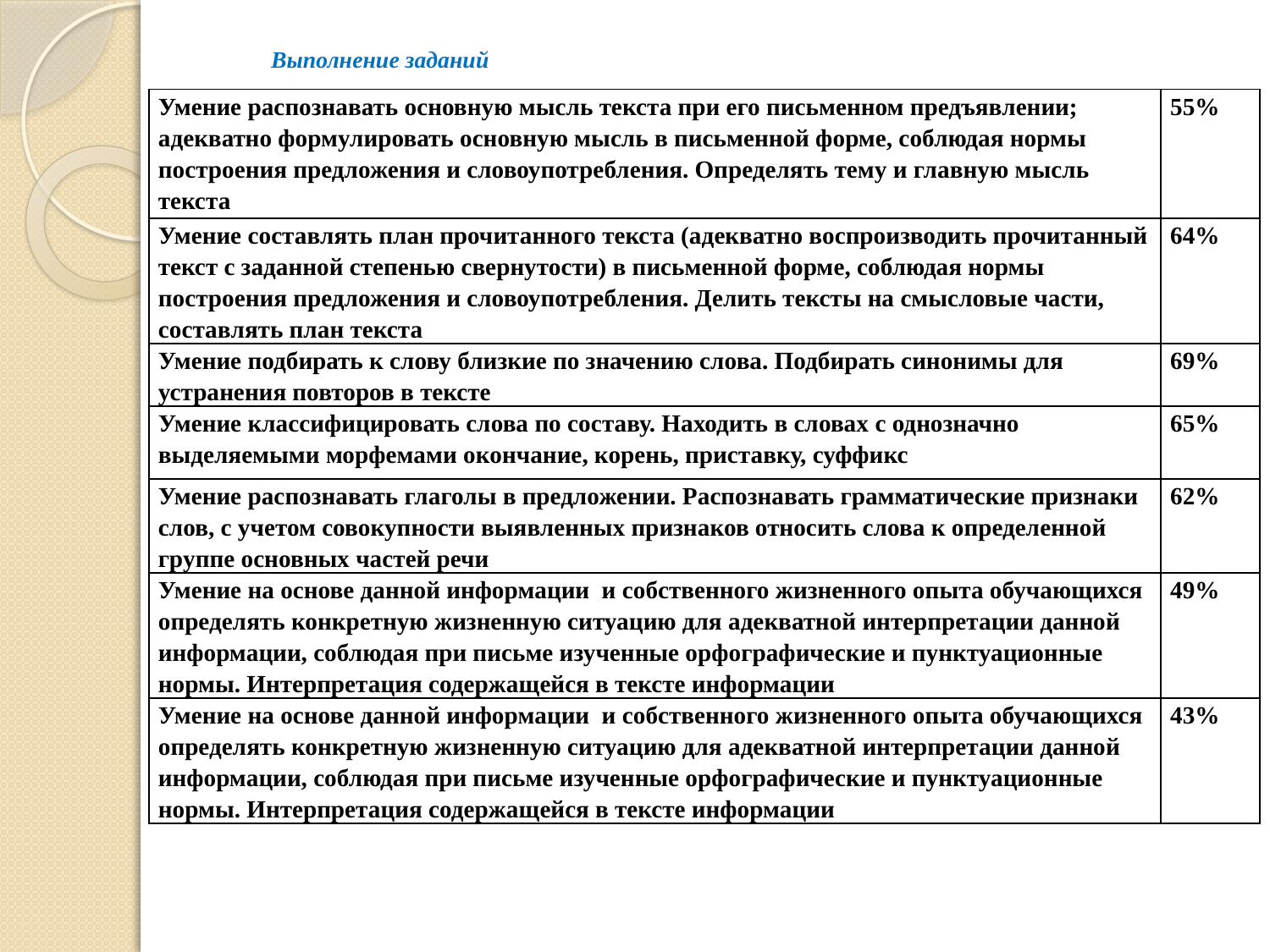

# Выполнение заданий
| Умение распознавать основную мысль текста при его письменном предъявлении; адекватно формулировать основную мысль в письменной форме, соблюдая нормы построения предложения и словоупотребления. Определять тему и главную мысль текста | 55% |
| --- | --- |
| Умение составлять план прочитанного текста (адекватно воспроизводить прочитанный текст с заданной степенью свернутости) в письменной форме, соблюдая нормы построения предложения и словоупотребления. Делить тексты на смысловые части, составлять план текста | 64% |
| Умение подбирать к слову близкие по значению слова. Подбирать синонимы для устранения повторов в тексте | 69% |
| Умение классифицировать слова по составу. Находить в словах с однозначно выделяемыми морфемами окончание, корень, приставку, суффикс | 65% |
| Умение распознавать глаголы в предложении. Распознавать грамматические признаки слов, с учетом совокупности выявленных признаков относить слова к определенной группе основных частей речи | 62% |
| Умение на основе данной информации и собственного жизненного опыта обучающихся определять конкретную жизненную ситуацию для адекватной интерпретации данной информации, соблюдая при письме изученные орфографические и пунктуационные нормы. Интерпретация содержащейся в тексте информации | 49% |
| Умение на основе данной информации и собственного жизненного опыта обучающихся определять конкретную жизненную ситуацию для адекватной интерпретации данной информации, соблюдая при письме изученные орфографические и пунктуационные нормы. Интерпретация содержащейся в тексте информации | 43% |